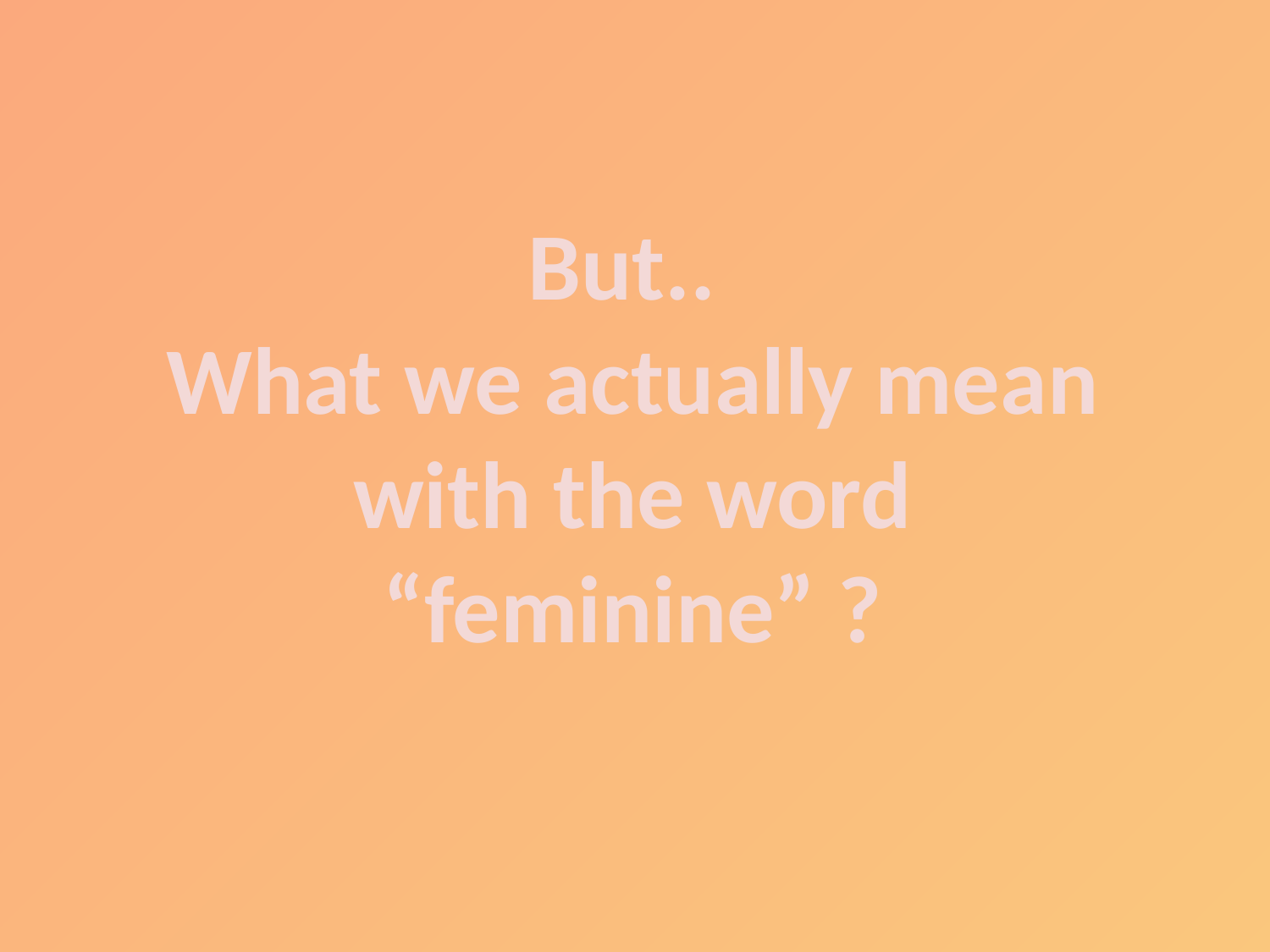

But..
What we actually mean
with the word
“feminine” ?